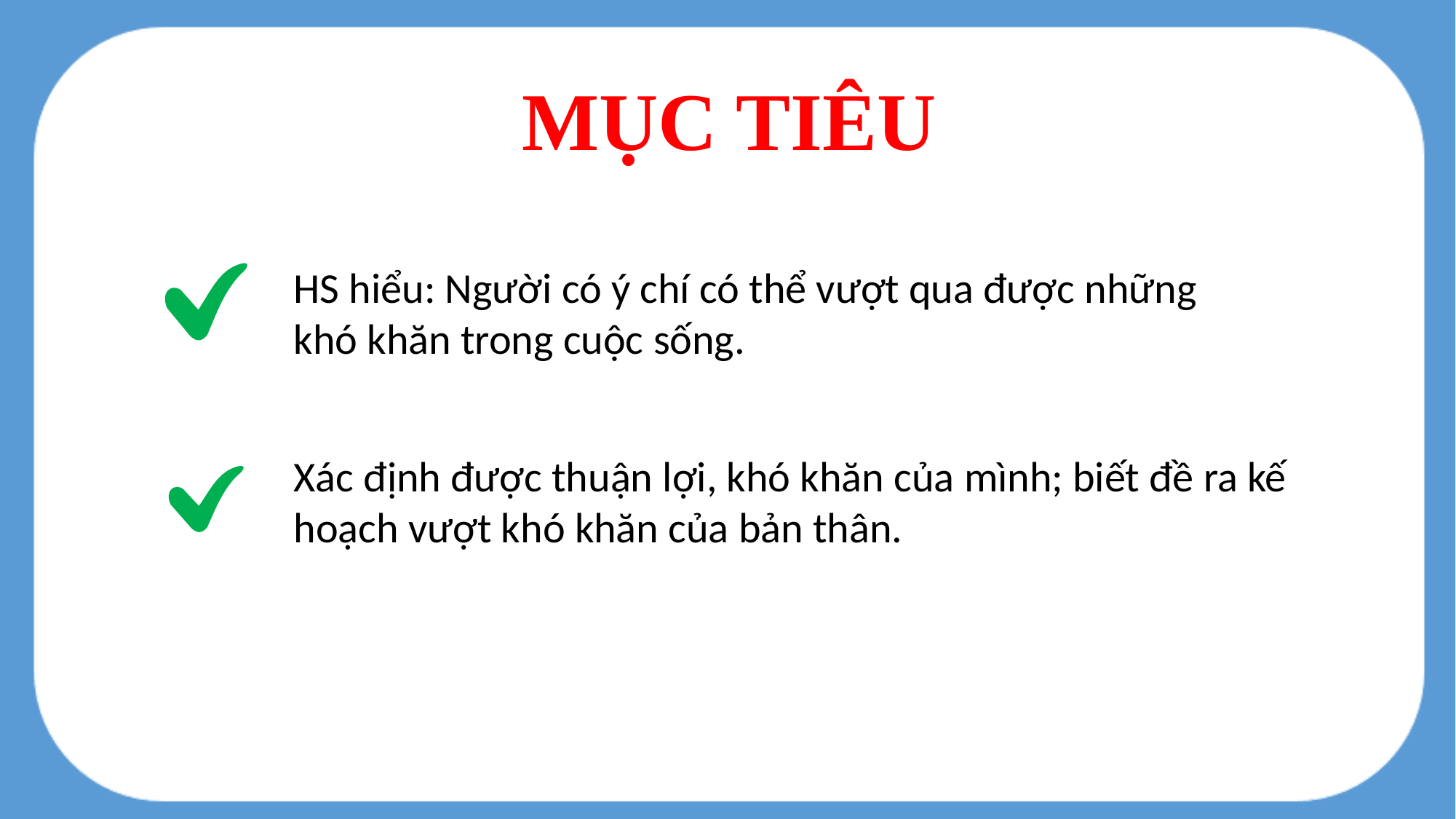

MỤC TIÊU
HS hiểu: Người có ý chí có thể vượt qua được những khó khăn trong cuộc sống.

Xác định được thuận lợi, khó khăn của mình; biết đề ra kế hoạch vượt khó khăn của bản thân.